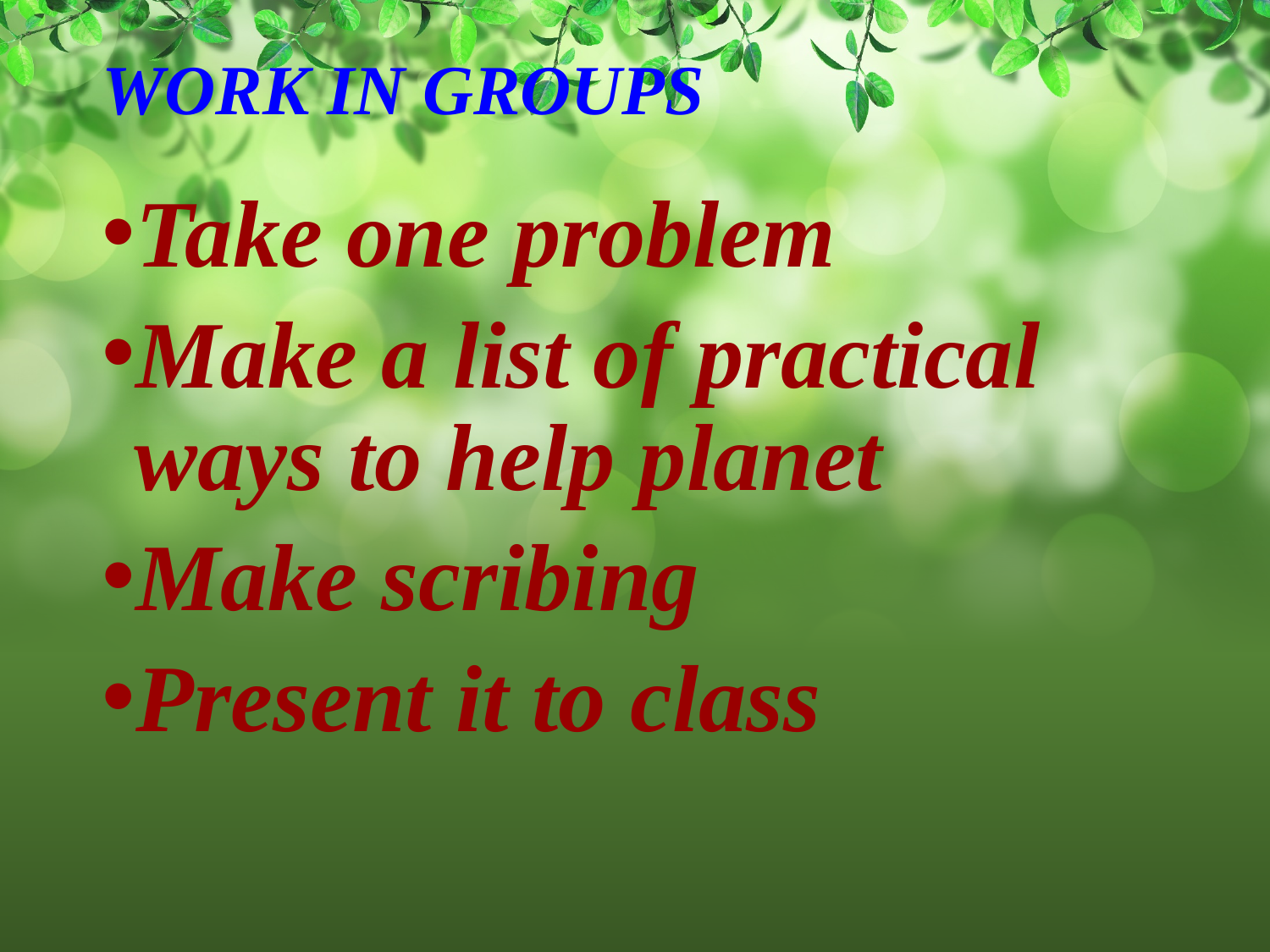

# WORK IN GROUPS
Take one problem
Make a list of practical ways to help planet
Make scribing
Present it to class